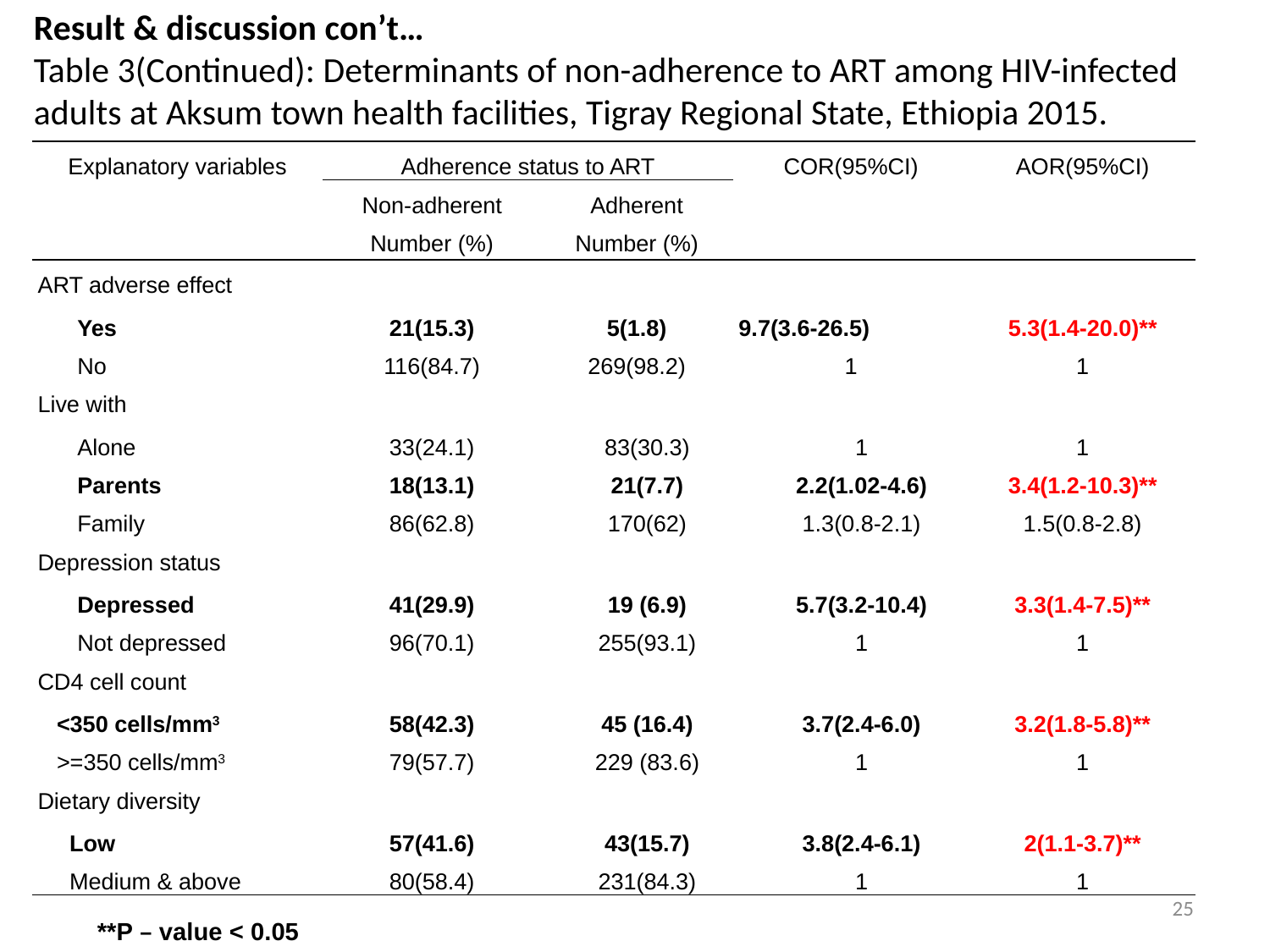

# Result & discussion con’t… Table 3(Continued): Determinants of non-adherence to ART among HIV-infected adults at Aksum town health facilities, Tigray Regional State, Ethiopia 2015.
| Explanatory variables | Adherence status to ART |  | COR(95%CI) |  | AOR(95%CI) |
| --- | --- | --- | --- | --- | --- |
|  | Non-adherent Number (%) | Adherent Number (%) |  |  |  |
| ART adverse effect |  |  |  |  |  |
| Yes | 21(15.3) | 5(1.8) | 9.7(3.6-26.5) |  | 5.3(1.4-20.0)\*\* |
| No | 116(84.7) | 269(98.2) | 1 |  | 1 |
| Live with |  |  |  |  |  |
| Alone | 33(24.1) | 83(30.3) |  | 1 | 1 |
| Parents | 18(13.1) | 21(7.7) |  | 2.2(1.02-4.6) | 3.4(1.2-10.3)\*\* |
| Family | 86(62.8) | 170(62) |  | 1.3(0.8-2.1) | 1.5(0.8-2.8) |
| Depression status |  |  |  |  |  |
| Depressed | 41(29.9) | 19 (6.9) |  | 5.7(3.2-10.4) | 3.3(1.4-7.5)\*\* |
| Not depressed | 96(70.1) | 255(93.1) |  | 1 | 1 |
| CD4 cell count |  |  |  |  |  |
| <350 cells/mm3 | 58(42.3) | 45 (16.4) |  | 3.7(2.4-6.0) | 3.2(1.8-5.8)\*\* |
| >=350 cells/mm3 | 79(57.7) | 229 (83.6) |  | 1 | 1 |
| Dietary diversity |  |  |  |  |  |
| Low | 57(41.6) | 43(15.7) |  | 3.8(2.4-6.1) | 2(1.1-3.7)\*\* |
| Medium & above | 80(58.4) | 231(84.3) |  | 1 | 1 |
25
**P – value < 0.05